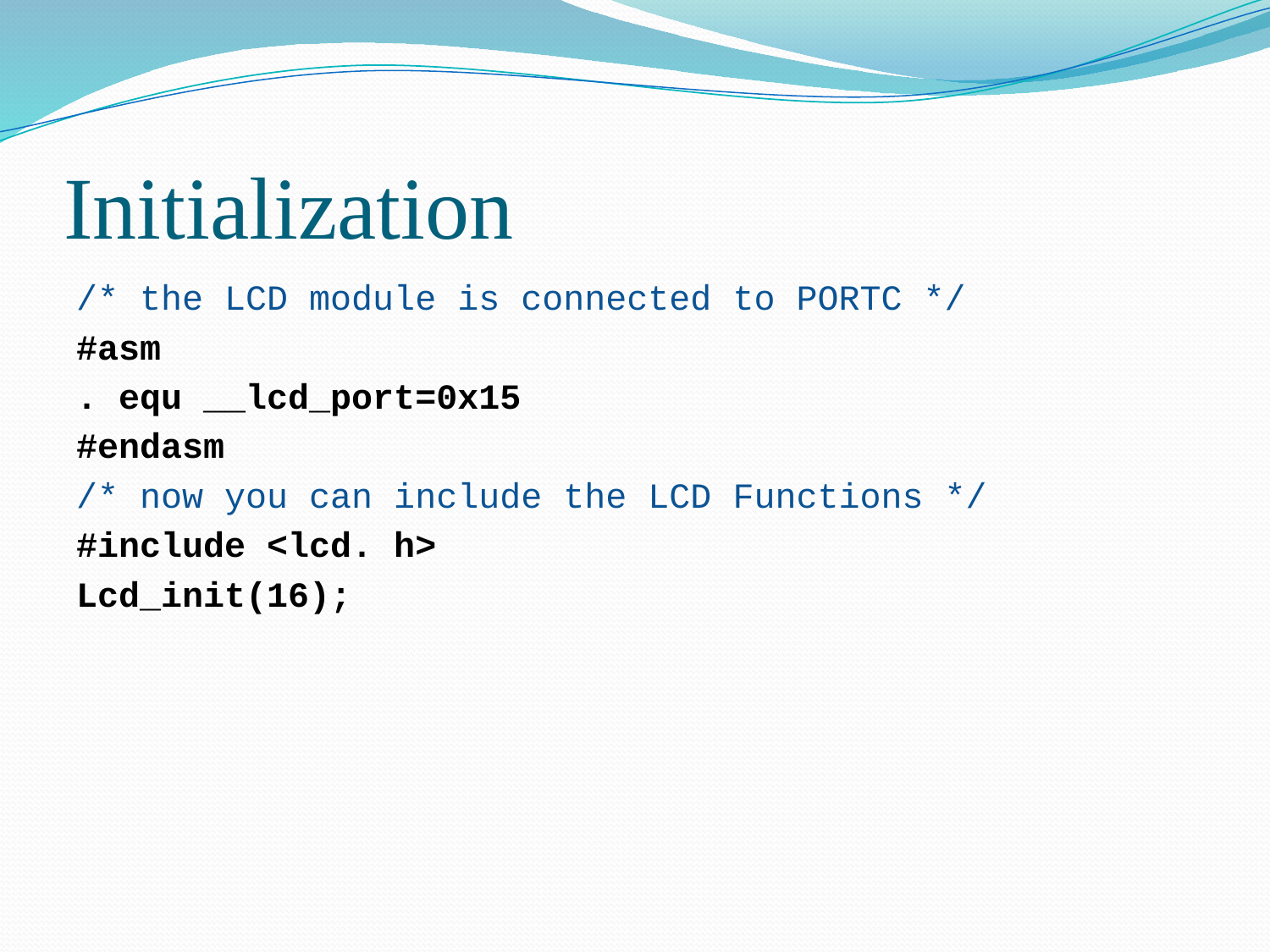

# Initialization
/* the LCD module is connected to PORTC */
#asm
. equ __lcd_port=0x15
#endasm
/* now you can include the LCD Functions */
#include <lcd. h>
Lcd_init(16);